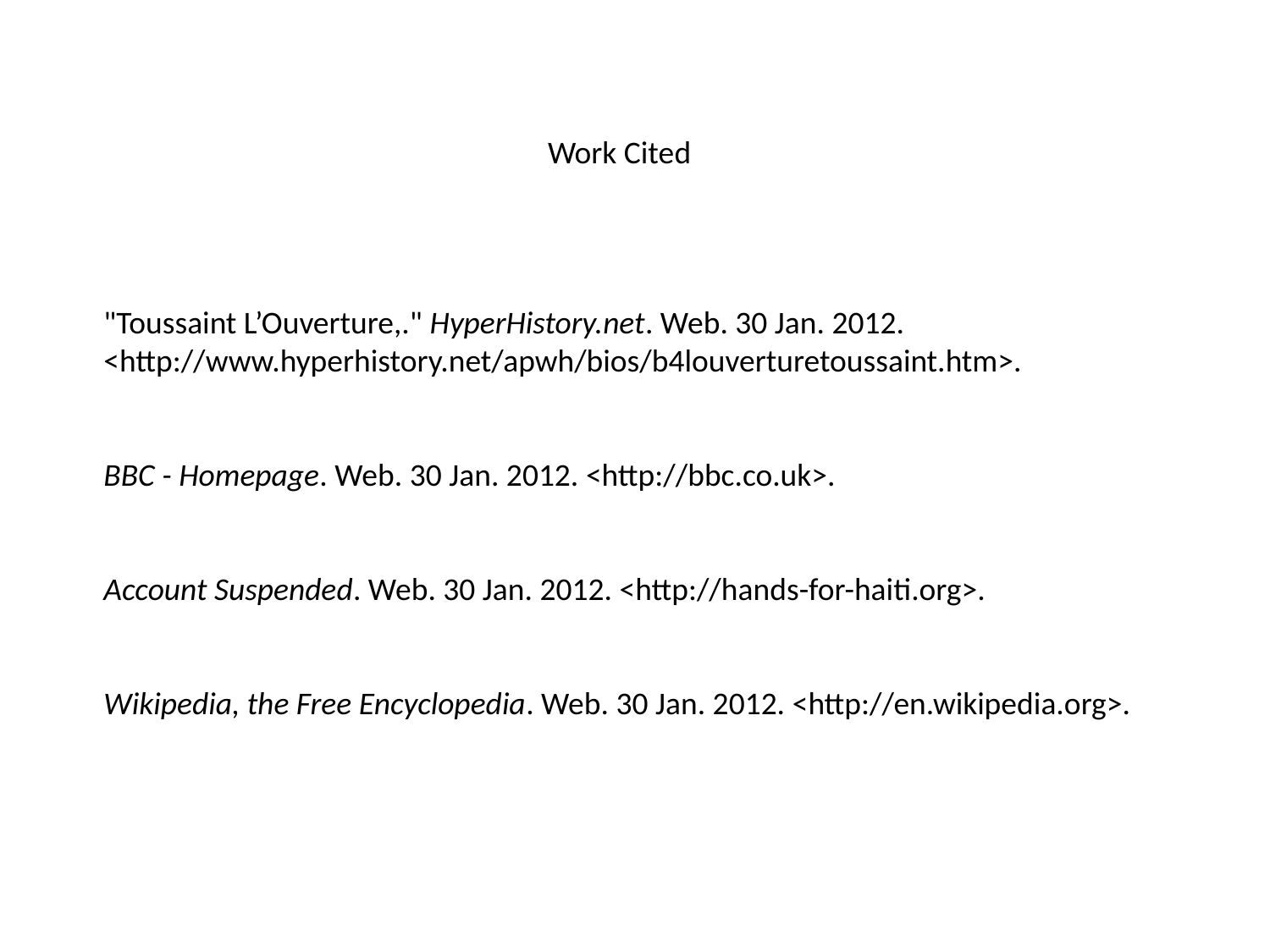

Work Cited
"Toussaint L’Ouverture,." HyperHistory.net. Web. 30 Jan. 2012. <http://www.hyperhistory.net/apwh/bios/b4louverturetoussaint.htm>.

BBC - Homepage. Web. 30 Jan. 2012. <http://bbc.co.uk>.

Account Suspended. Web. 30 Jan. 2012. <http://hands-for-haiti.org>.

Wikipedia, the Free Encyclopedia. Web. 30 Jan. 2012. <http://en.wikipedia.org>.